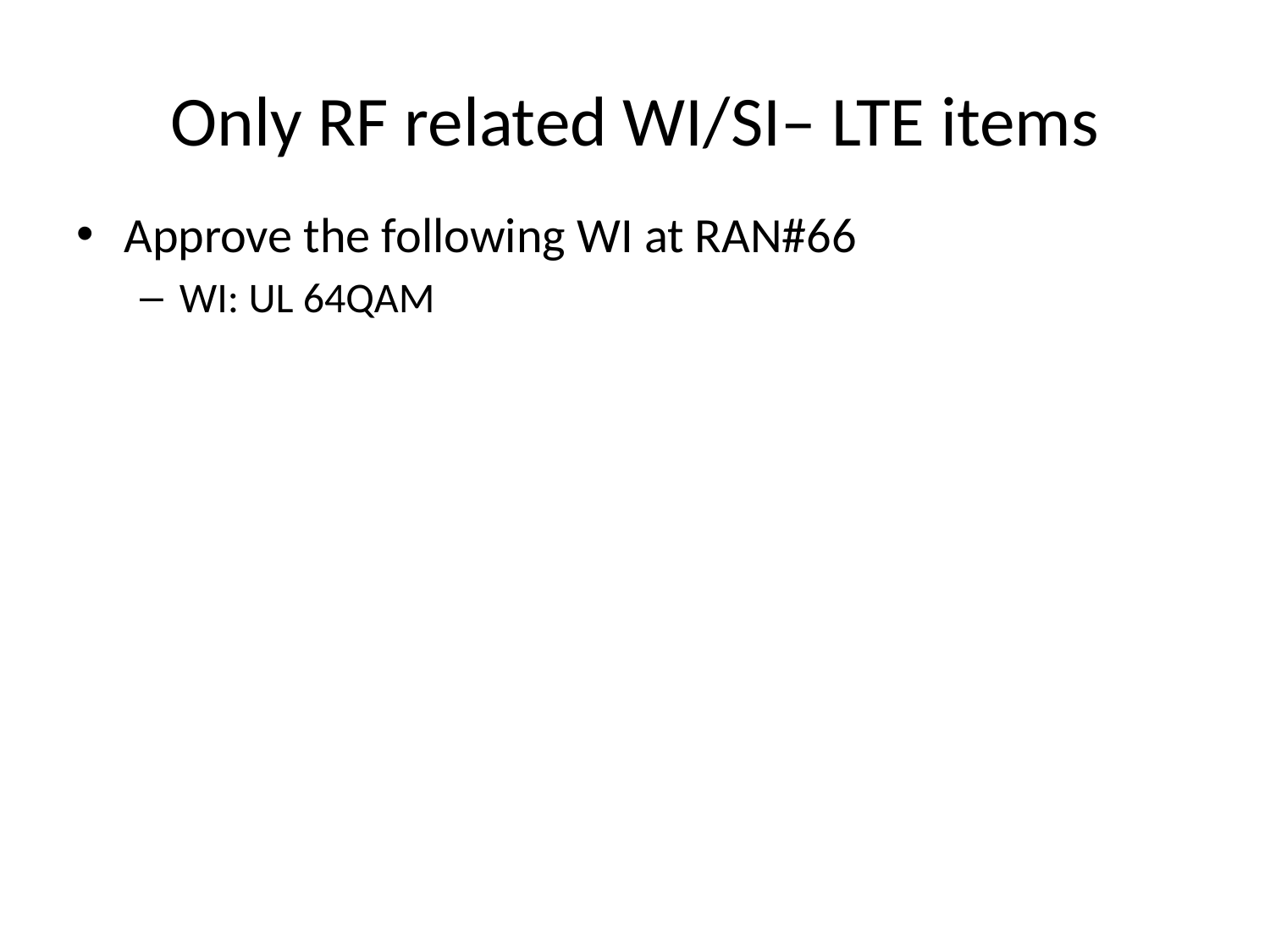

# Only RF related WI/SI– LTE items
Approve the following WI at RAN#66
WI: UL 64QAM